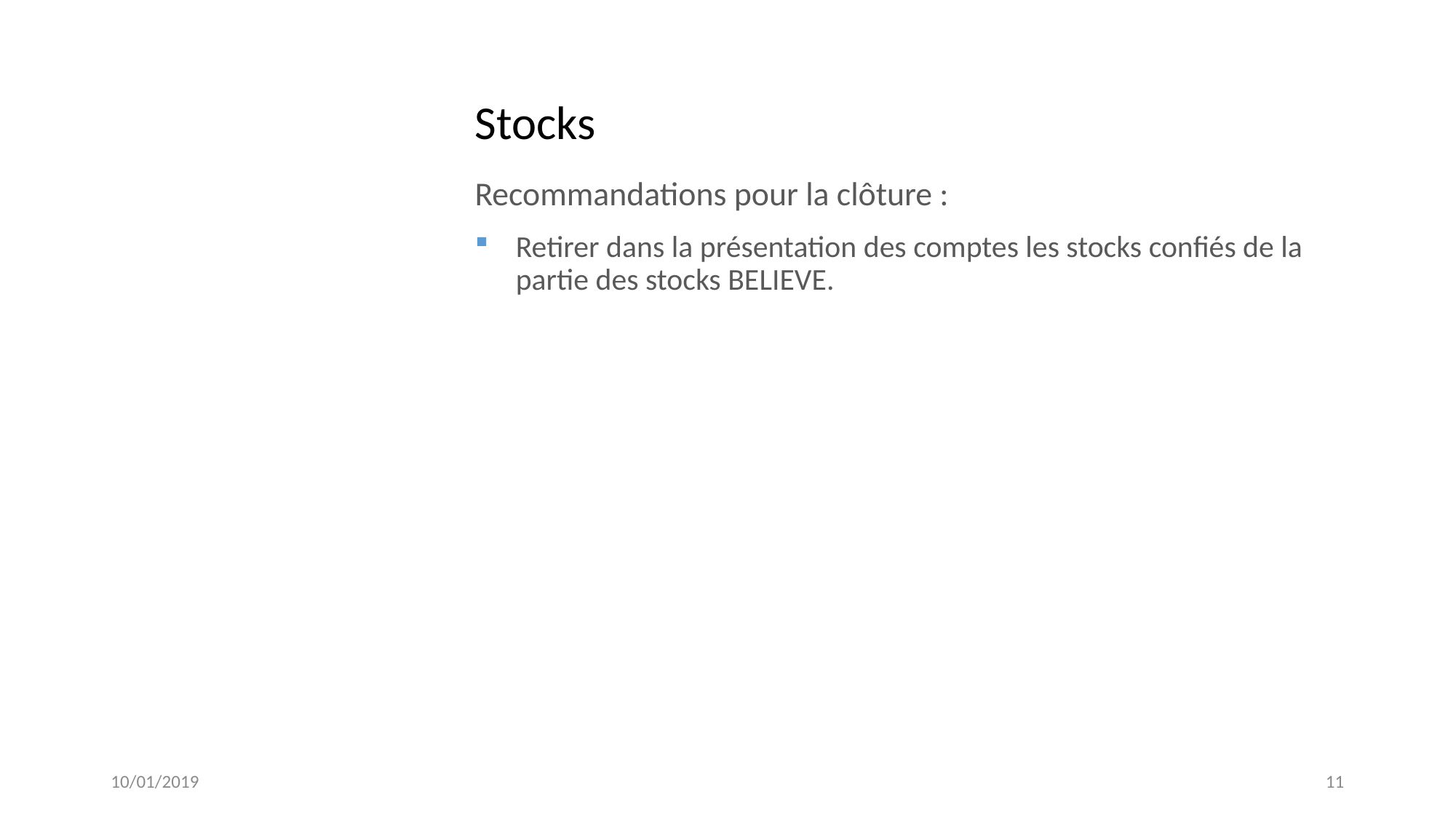

# Stocks
Principaux interlocuteurs :

Recommandations pour la clôture :
Retirer dans la présentation des comptes les stocks confiés de la partie des stocks BELIEVE.

10/01/2019

11